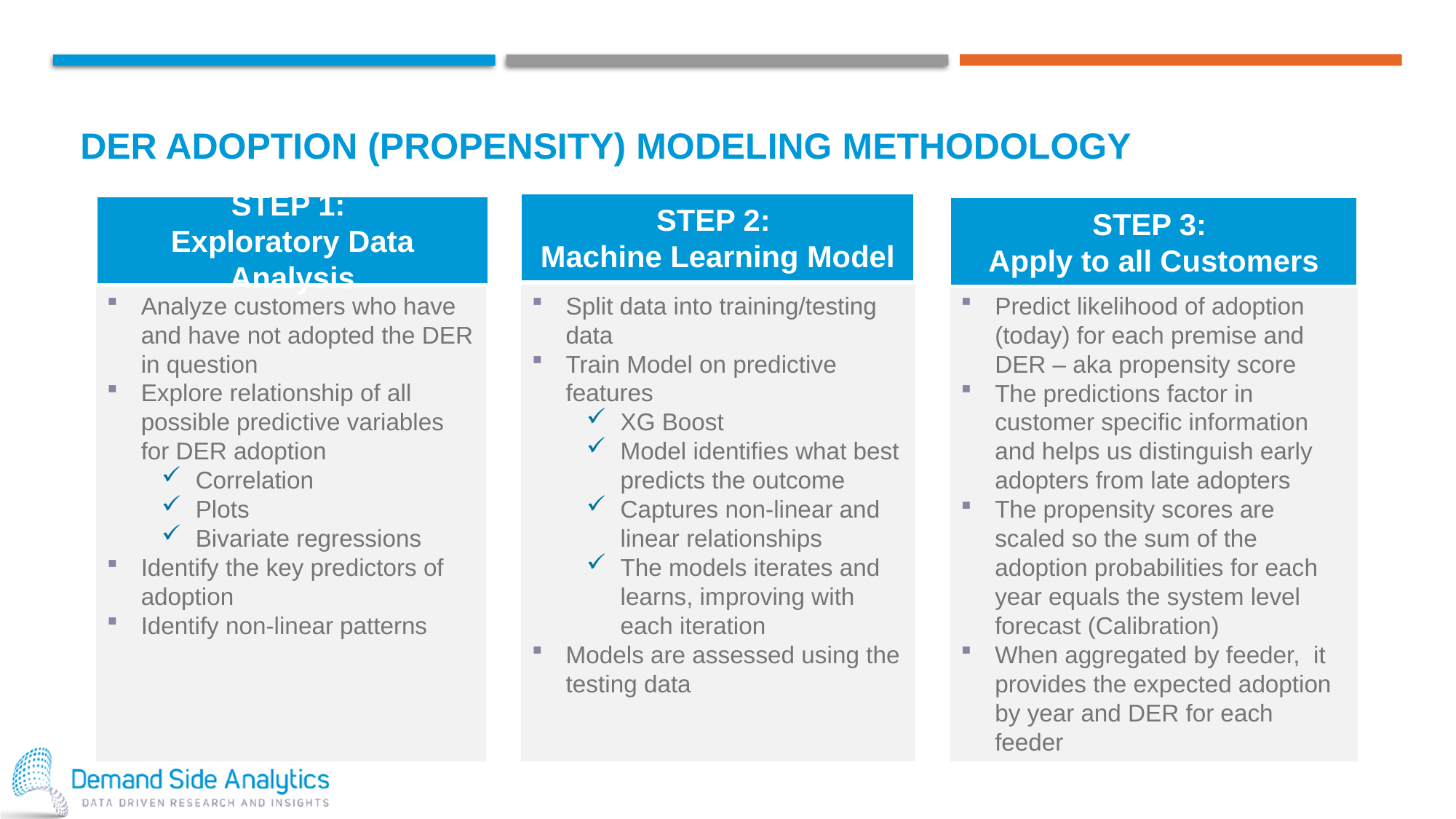

# DER adoption (Propensity) Modeling Methodology
STEP 2:
Machine Learning Model
STEP 1:
Exploratory Data Analysis
STEP 3:
Apply to all Customers
Analyze customers who have and have not adopted the DER in question
Explore relationship of all possible predictive variables for DER adoption
Correlation
Plots
Bivariate regressions
Identify the key predictors of adoption
Identify non-linear patterns
Split data into training/testing data
Train Model on predictive features
XG Boost
Model identifies what best predicts the outcome
Captures non-linear and linear relationships
The models iterates and learns, improving with each iteration
Models are assessed using the testing data
Predict likelihood of adoption (today) for each premise and DER – aka propensity score
The predictions factor in customer specific information and helps us distinguish early adopters from late adopters
The propensity scores are scaled so the sum of the adoption probabilities for each year equals the system level forecast (Calibration)
When aggregated by feeder,  it provides the expected adoption by year and DER for each feeder